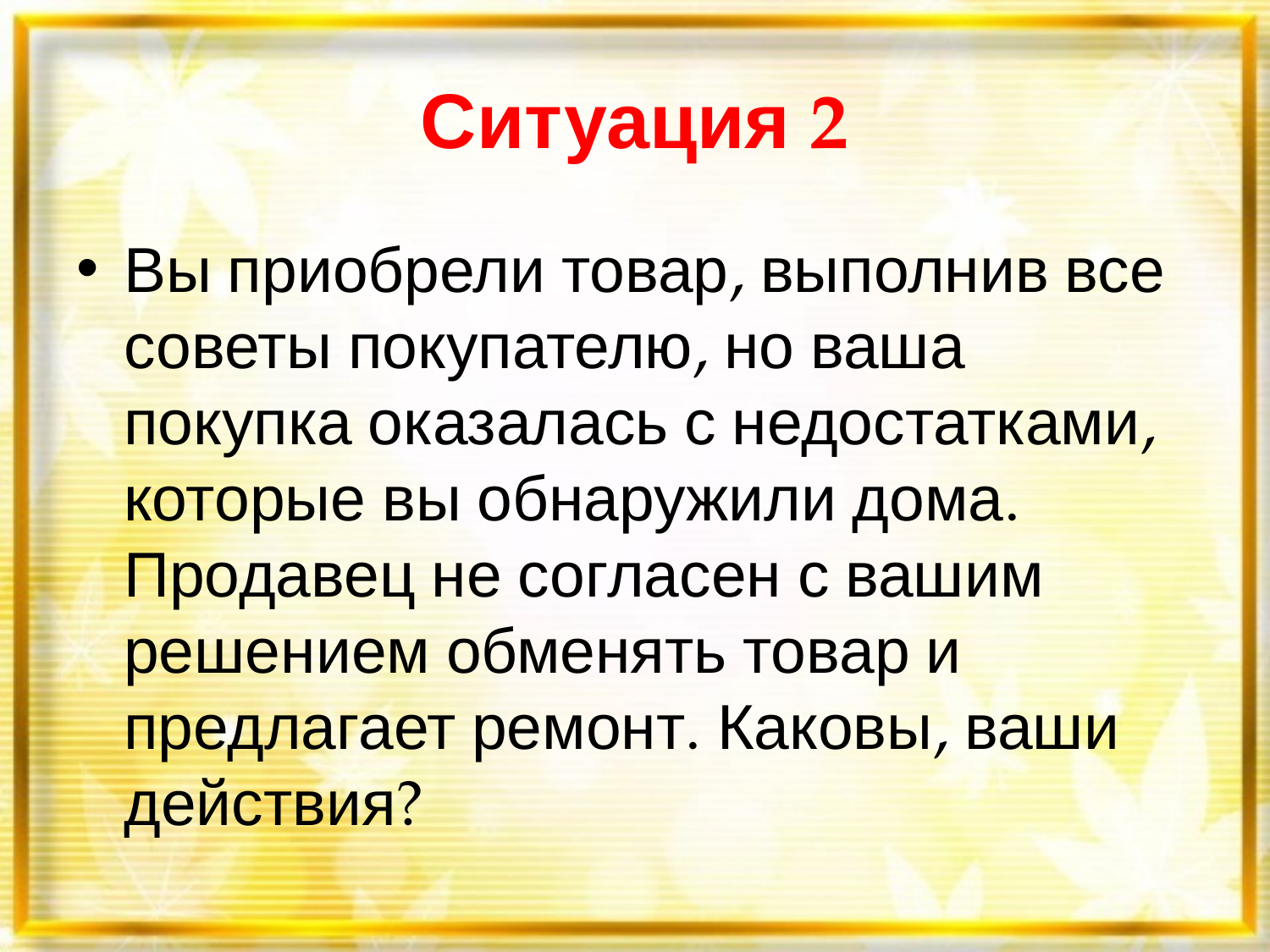

# Ситуация 2
Вы приобрели товар, выполнив все советы покупателю, но ваша покупка оказалась с недостатками, которые вы обнаружили дома. Продавец не согласен с вашим решением обменять товар и предлагает ремонт. Каковы, ваши действия?